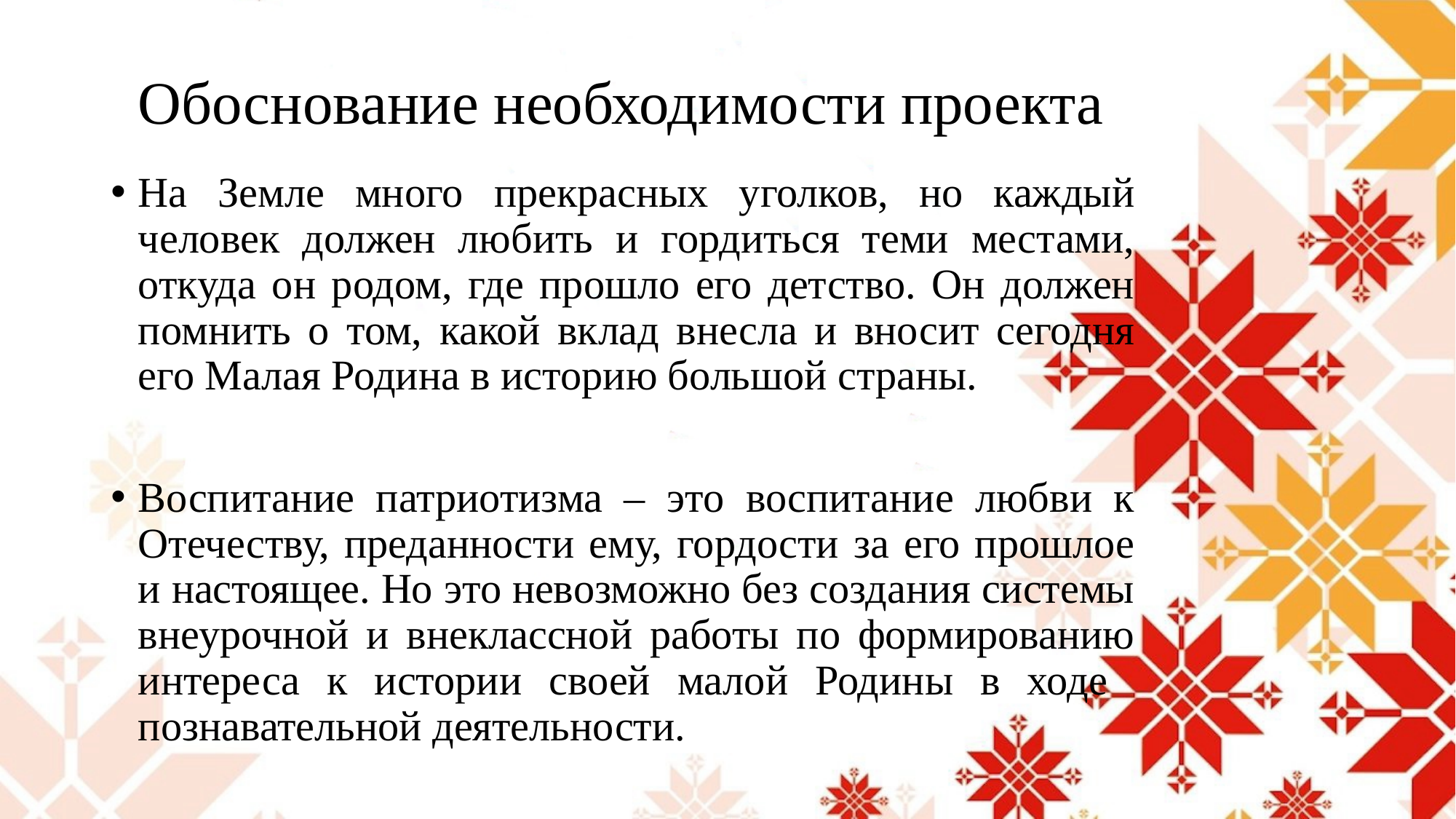

# Обоснование необходимости проекта
На Земле много прекрасных уголков, но каждый человек должен любить и гордиться теми местами, откуда он родом, где прошло его детство. Он должен помнить о том, какой вклад внесла и вносит сегодня его Малая Родина в историю большой страны.

Воспитание патриотизма – это воспитание любви к Отечеству, преданности ему, гордости за его прошлое и настоящее. Но это невозможно без создания системы внеурочной и внеклассной работы по формированию интереса к истории своей малой Родины в ходе  познавательной деятельности.